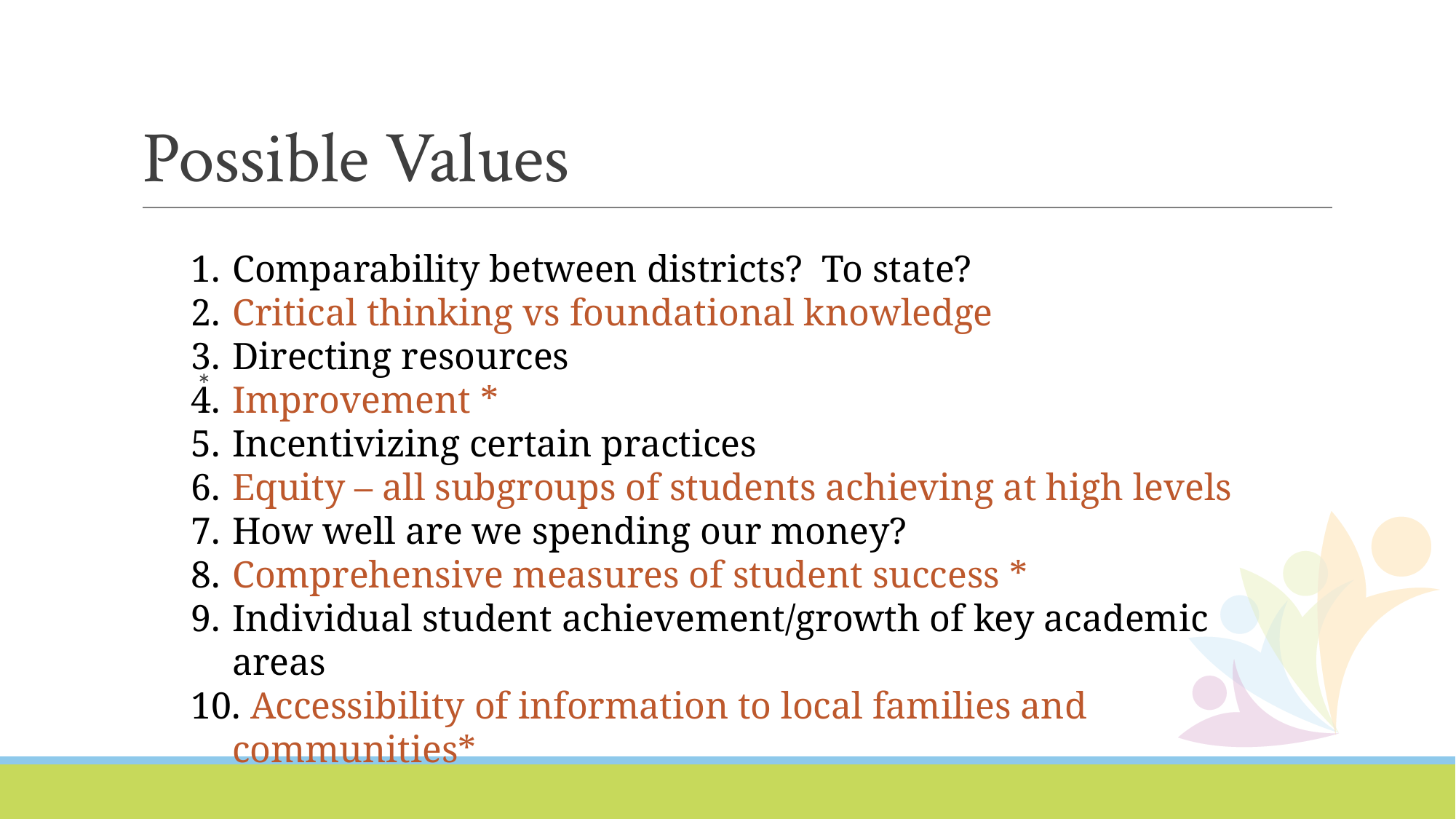

# Possible Values

*
Comparability between districts?  To state?
Critical thinking vs foundational knowledge
Directing resources
Improvement *
Incentivizing certain practices
Equity – all subgroups of students achieving at high levels
How well are we spending our money?
Comprehensive measures of student success *
Individual student achievement/growth of key academic areas
 Accessibility of information to local families and communities*